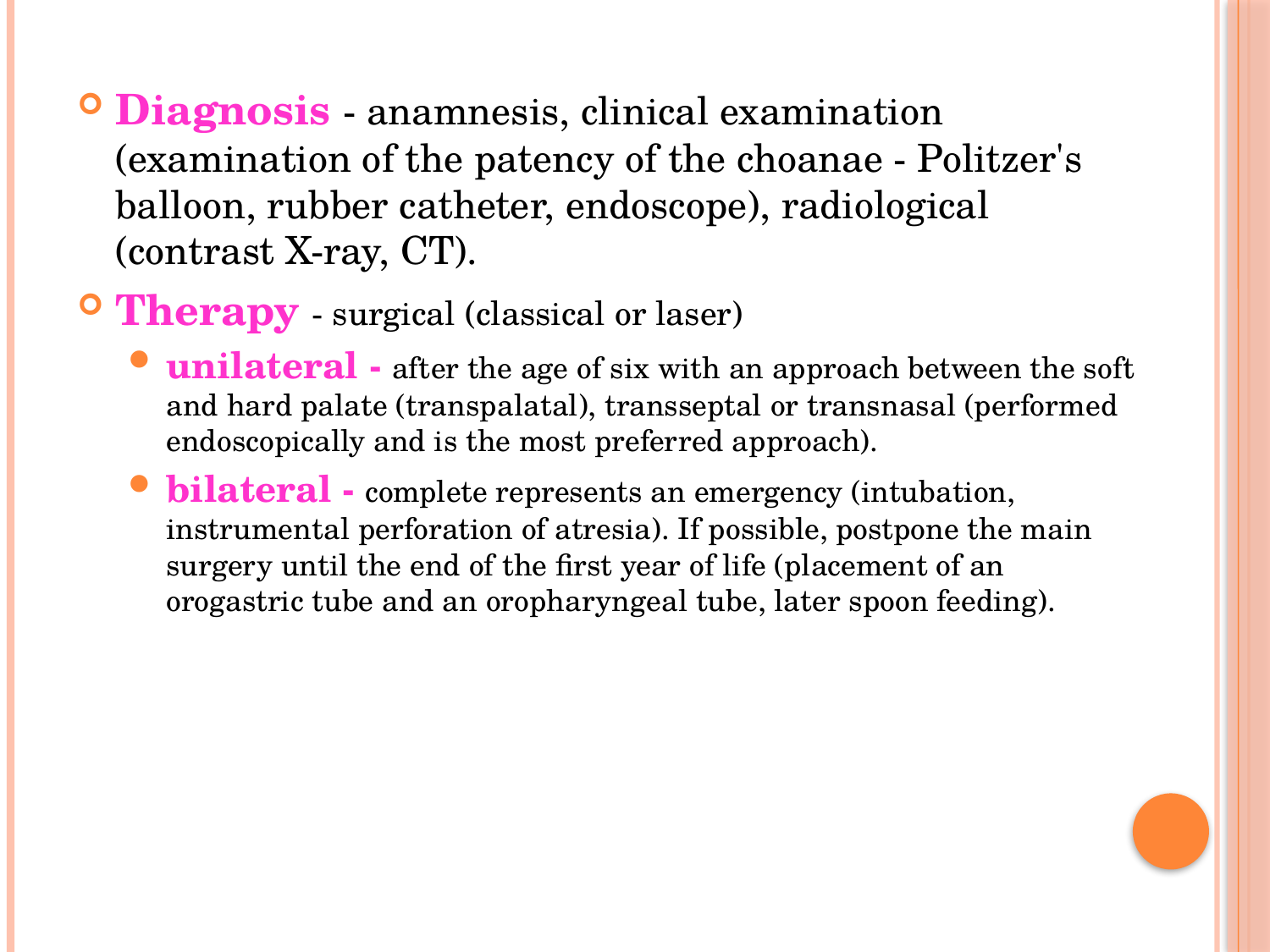

Diagnosis - anamnesis, clinical examination (examination of the patency of the choanae - Politzer's balloon, rubber catheter, endoscope), radiological (contrast X-ray, CT).
Therapy - surgical (classical or laser)
unilateral - after the age of six with an approach between the soft and hard palate (transpalatal), transseptal or transnasal (performed endoscopically and is the most preferred approach).
bilateral - complete represents an emergency (intubation, instrumental perforation of atresia). If possible, postpone the main surgery until the end of the first year of life (placement of an orogastric tube and an oropharyngeal tube, later spoon feeding).